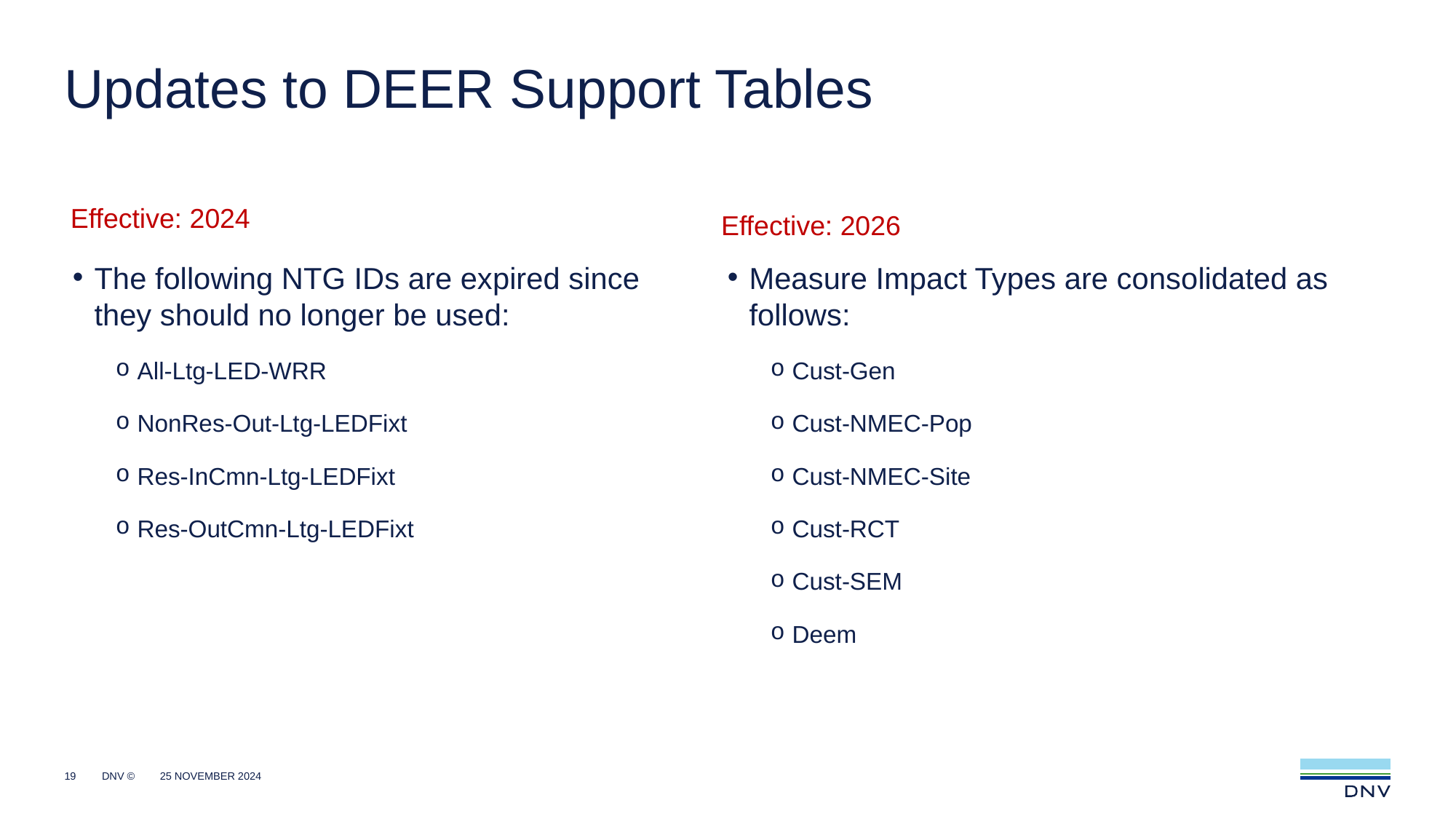

# Updates to DEER Support Tables
Effective: 2024
Effective: 2026
The following NTG IDs are expired since    they should no longer be used:
All-Ltg-LED-WRR
NonRes-Out-Ltg-LEDFixt
Res-InCmn-Ltg-LEDFixt
Res-OutCmn-Ltg-LEDFixt

Measure Impact Types are consolidated as follows:
Cust-Gen
Cust-NMEC-Pop
Cust-NMEC-Site
Cust-RCT
Cust-SEM
Deem

19